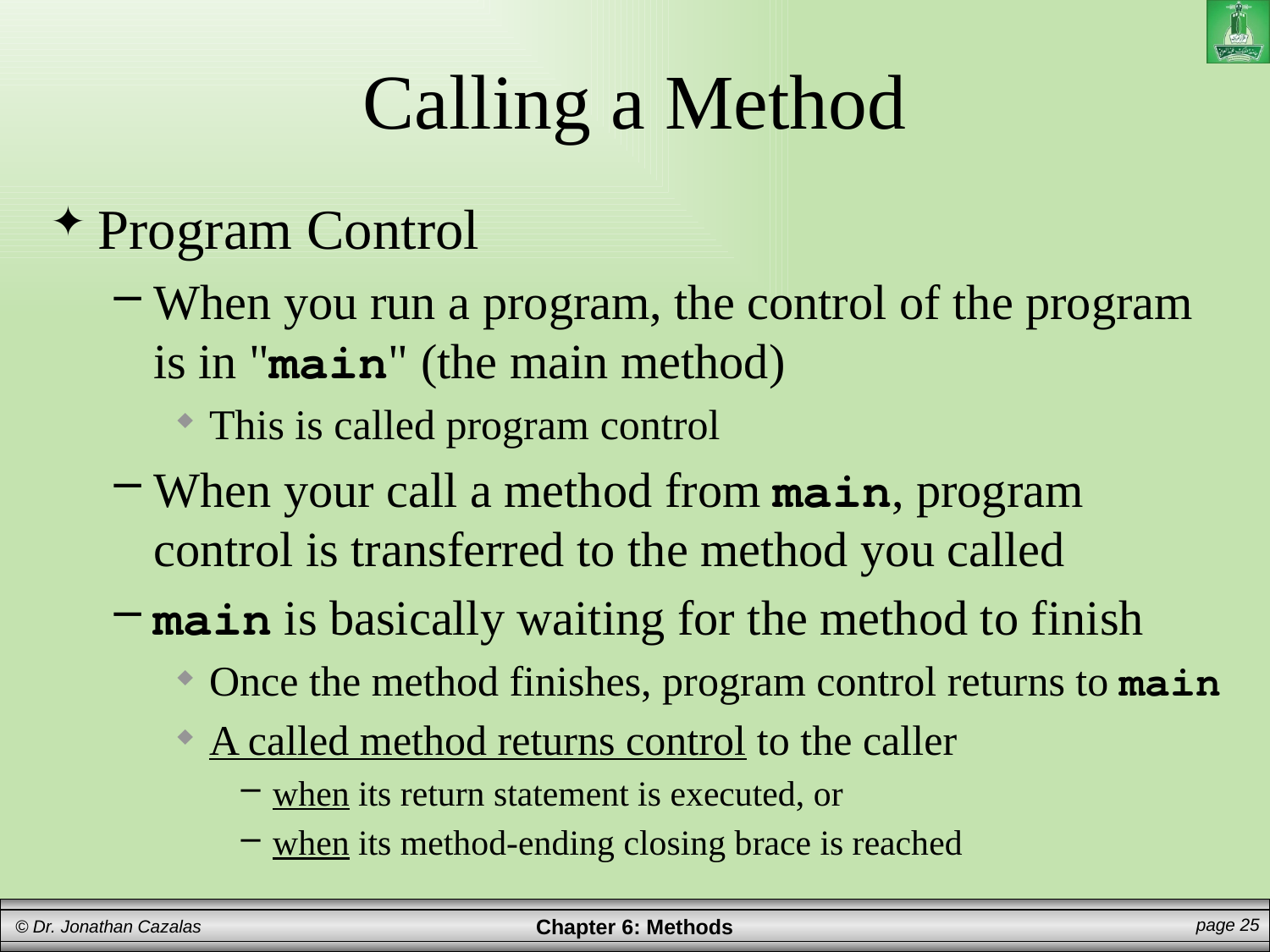

# Calling a Method
Program Control
When you run a program, the control of the program is in "main" (the main method)
This is called program control
When your call a method from main, program control is transferred to the method you called
main is basically waiting for the method to finish
Once the method finishes, program control returns to main
A called method returns control to the caller
when its return statement is executed, or
when its method-ending closing brace is reached